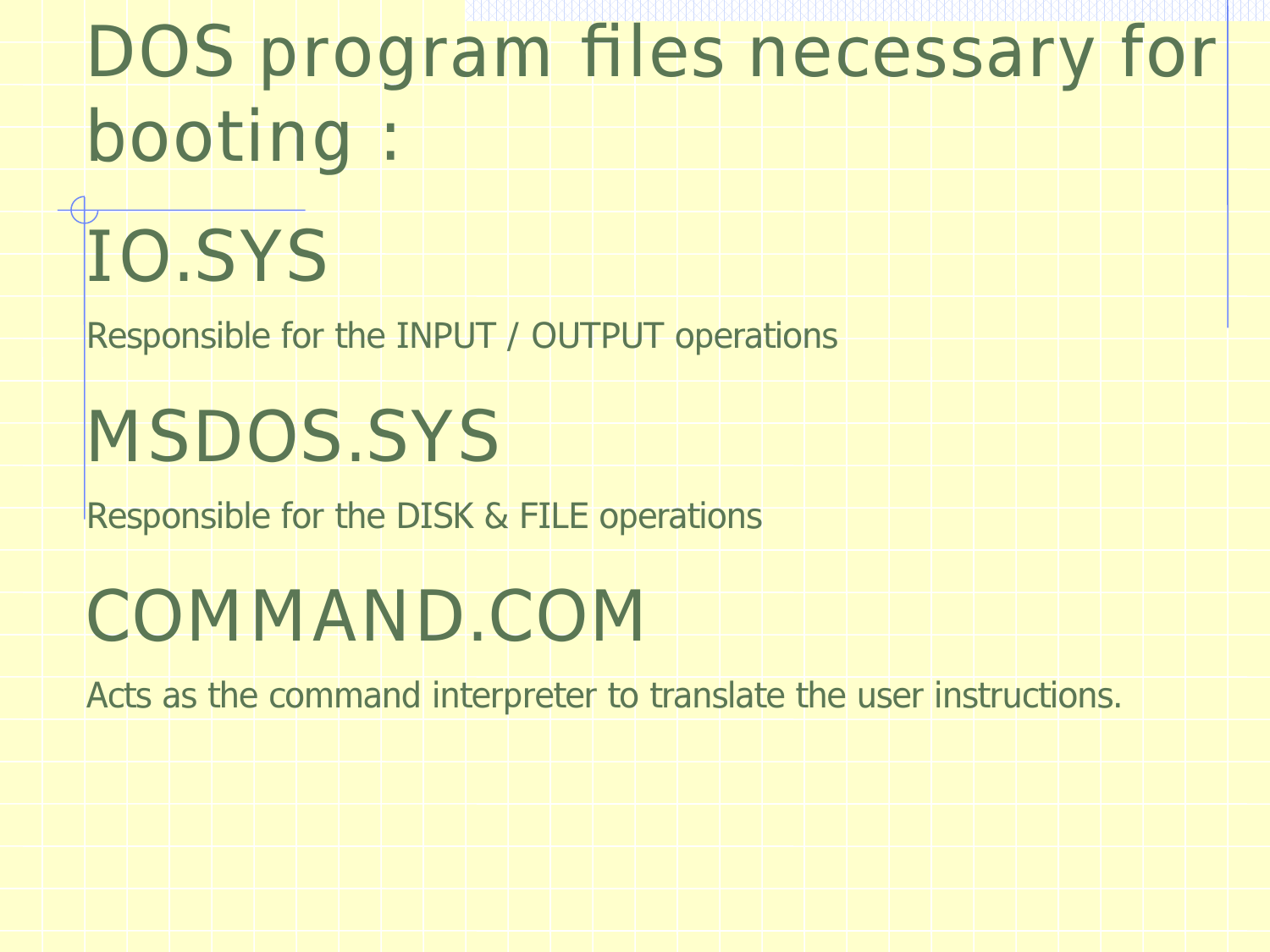

DOS program files necessary for booting :
IO.SYS
Responsible for the INPUT / OUTPUT operations
MSDOS.SYS
Responsible for the DISK & FILE operations
COMMAND.COM
Acts as the command interpreter to translate the user instructions.